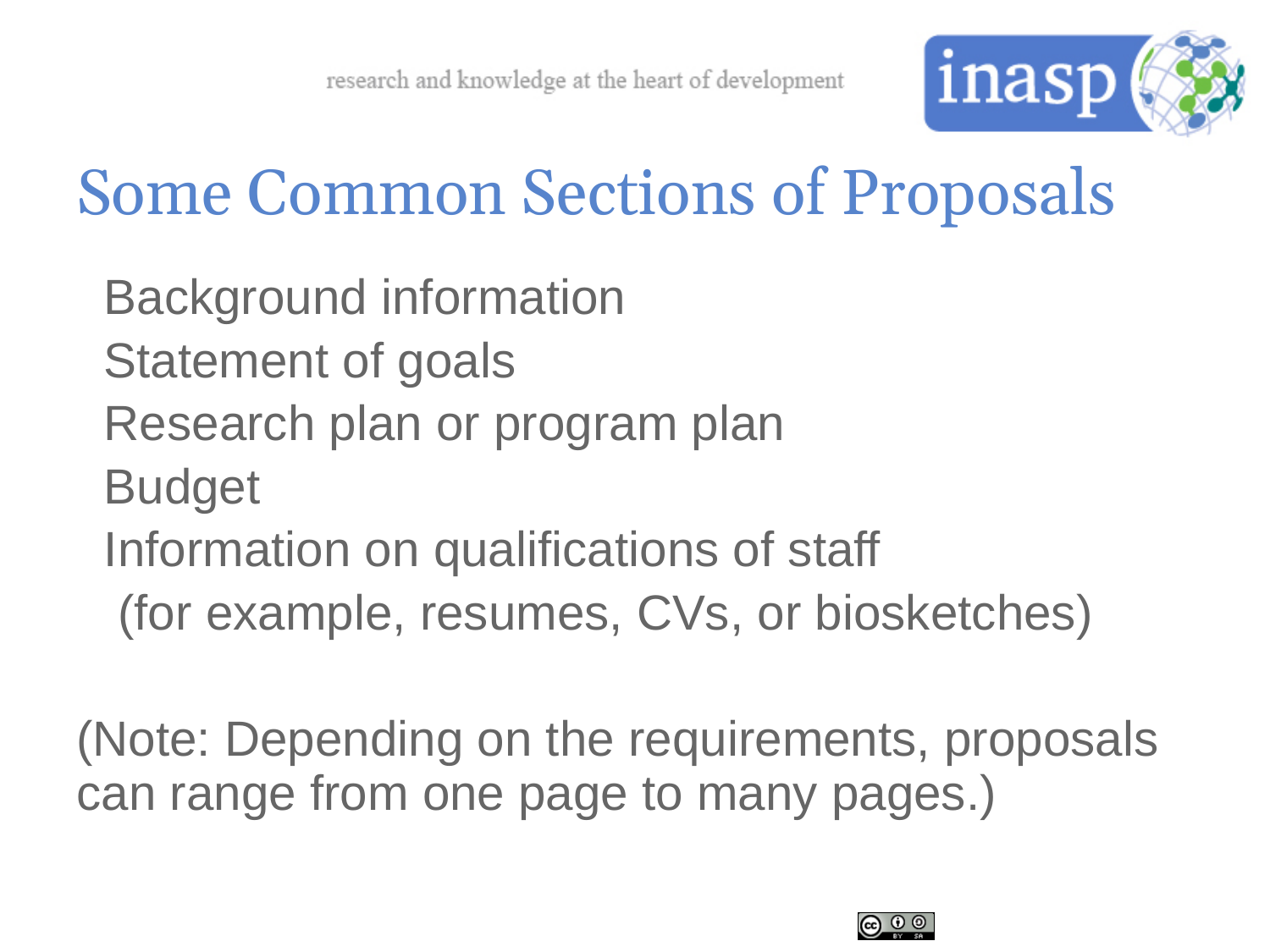

# Some Common Sections of Proposals
  Background information
  Statement of goals
  Research plan or program plan
  Budget
  Information on qualifications of staff
   (for example, resumes, CVs, or biosketches)

(Note: Depending on the requirements, proposals can range from one page to many pages.)